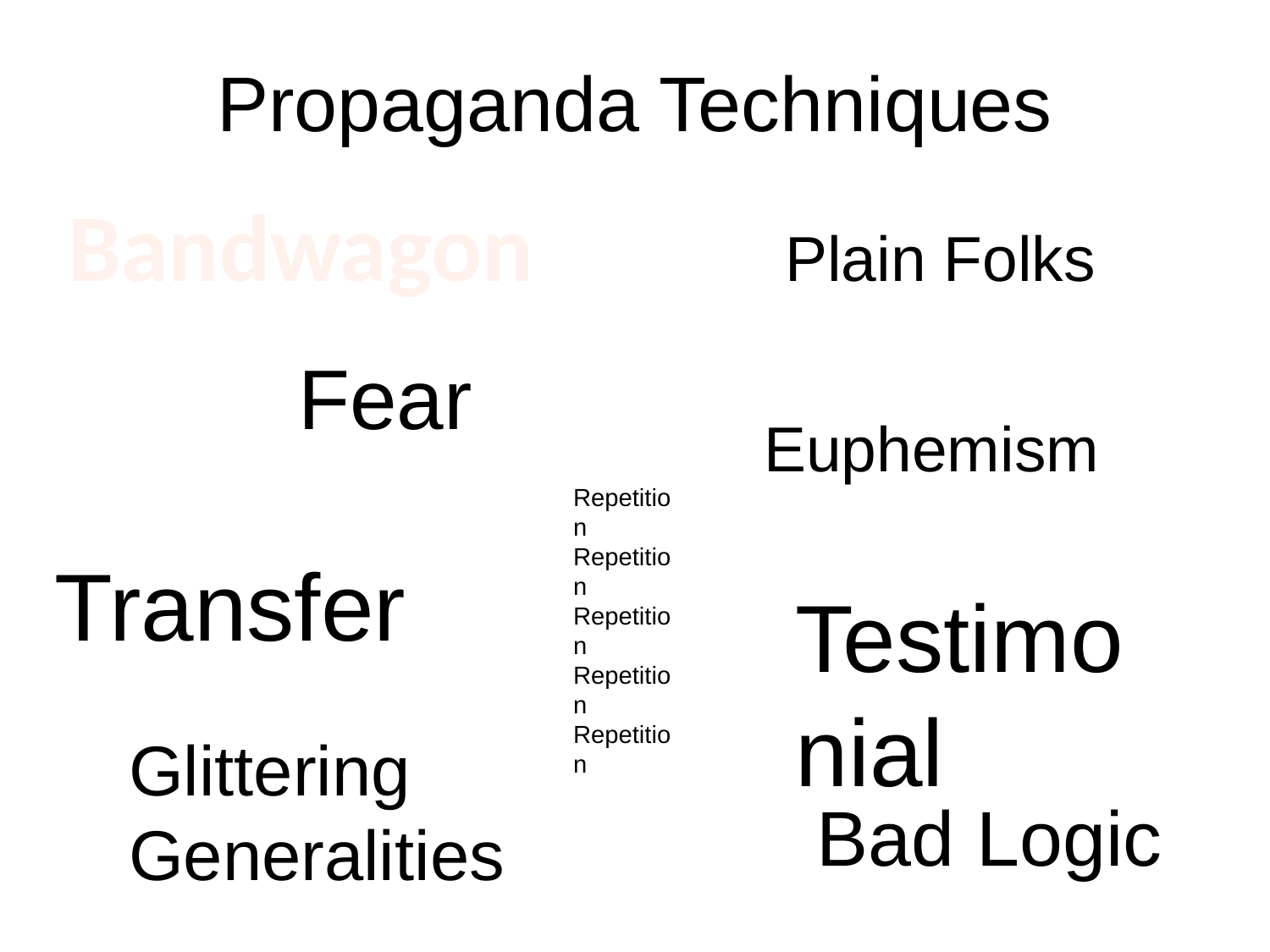

# Propaganda Techniques
Bandwagon
Plain Folks
Fear
Euphemism
Repetition
Repetition
Repetition
Repetition
Repetition
Transfer
Testimonial
Glittering Generalities
Bad Logic